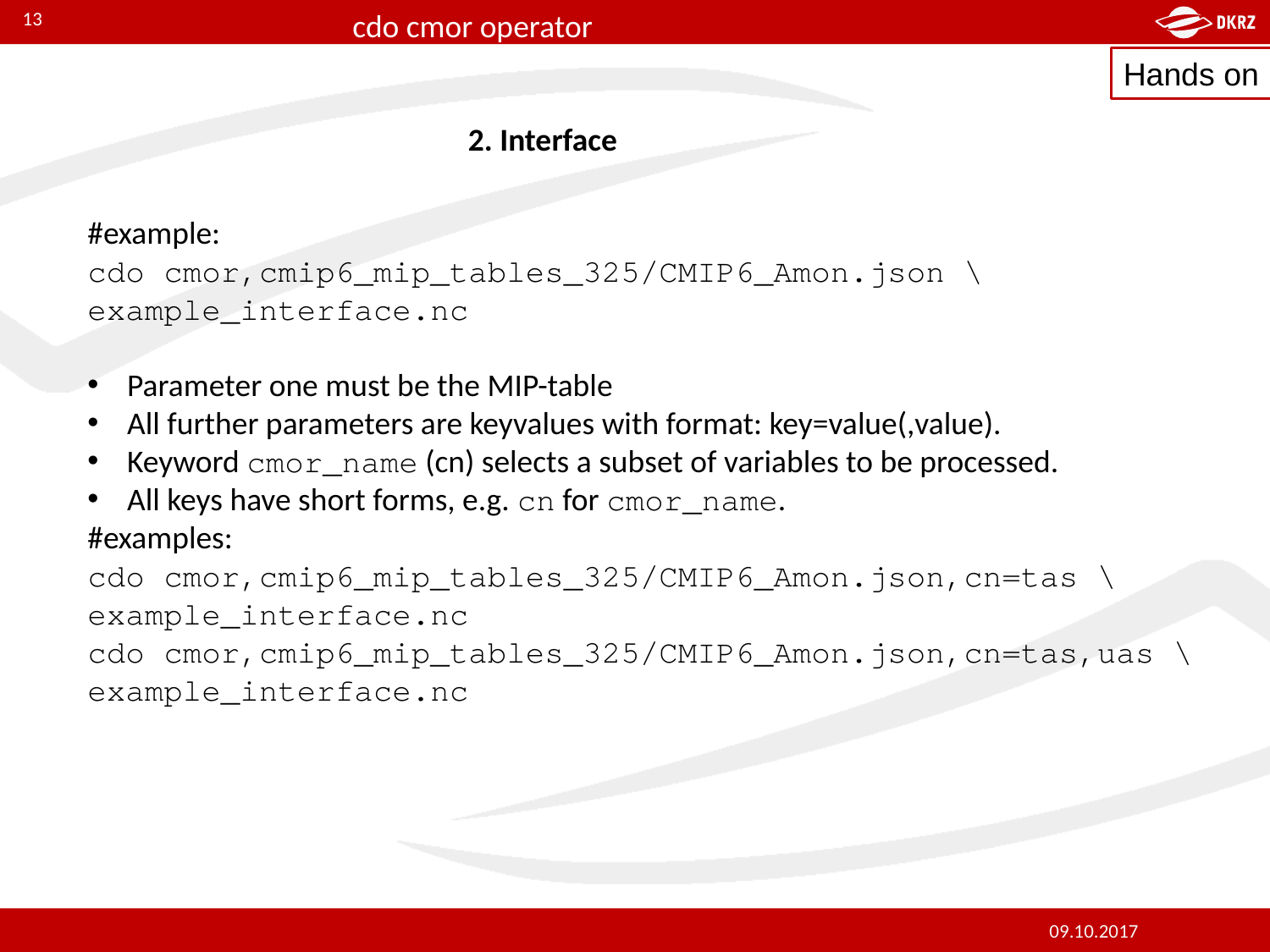

13
2. Interface

#example:
cdo cmor,cmip6_mip_tables_325/CMIP6_Amon.json \
example_interface.nc

Parameter one must be the MIP-table
All further parameters are keyvalues with format: key=value(,value).
Keyword cmor_name (cn) selects a subset of variables to be processed.
All keys have short forms, e.g. cn for cmor_name.
#examples:
cdo cmor,cmip6_mip_tables_325/CMIP6_Amon.json,cn=tas \
example_interface.nc
cdo cmor,cmip6_mip_tables_325/CMIP6_Amon.json,cn=tas,uas \
example_interface.nc
09.10.2017